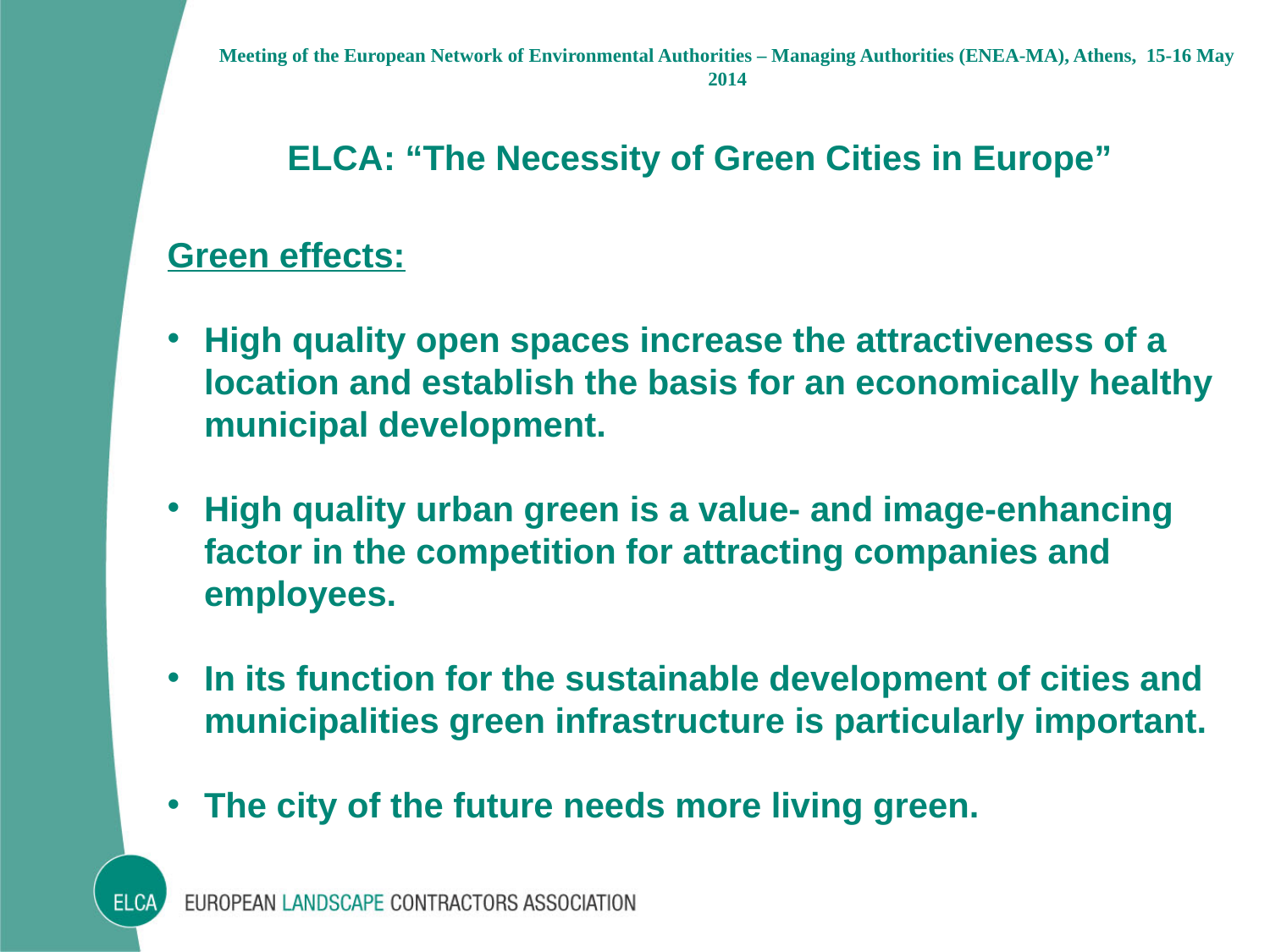

Meeting of the European Network of Environmental Authorities – Managing Authorities (ENEA-MA), Athens,  15-16 May 2014
ELCA: “The Necessity of Green Cities in Europe”
Green effects:

High quality open spaces increase the attractiveness of a location and establish the basis for an economically healthy municipal development.

High quality urban green is a value- and image-enhancing factor in the competition for attracting companies and employees.

In its function for the sustainable development of cities and municipalities green infrastructure is particularly important.

The city of the future needs more living green.